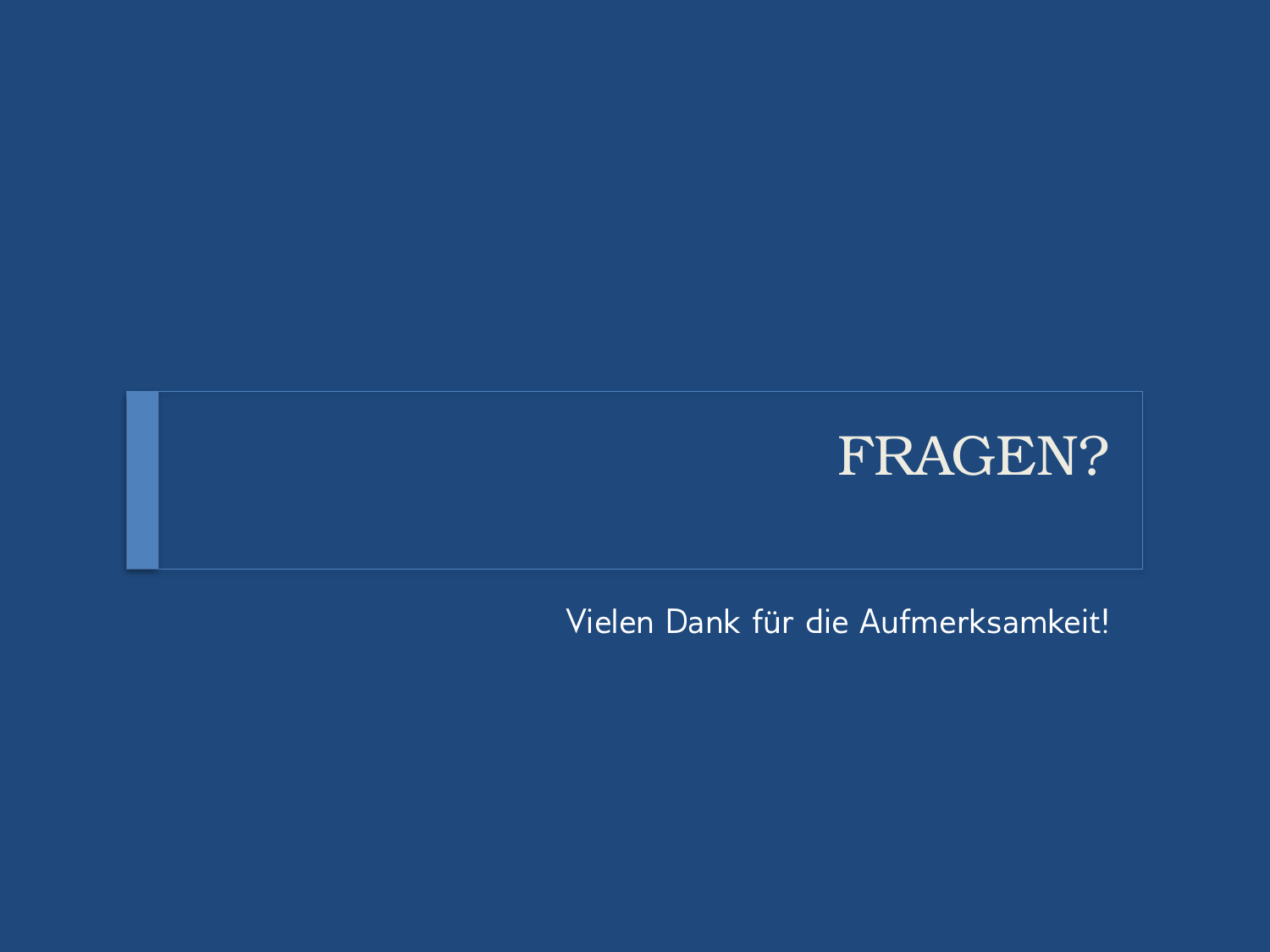

# FRAGEN?
Vielen Dank für die Aufmerksamkeit!